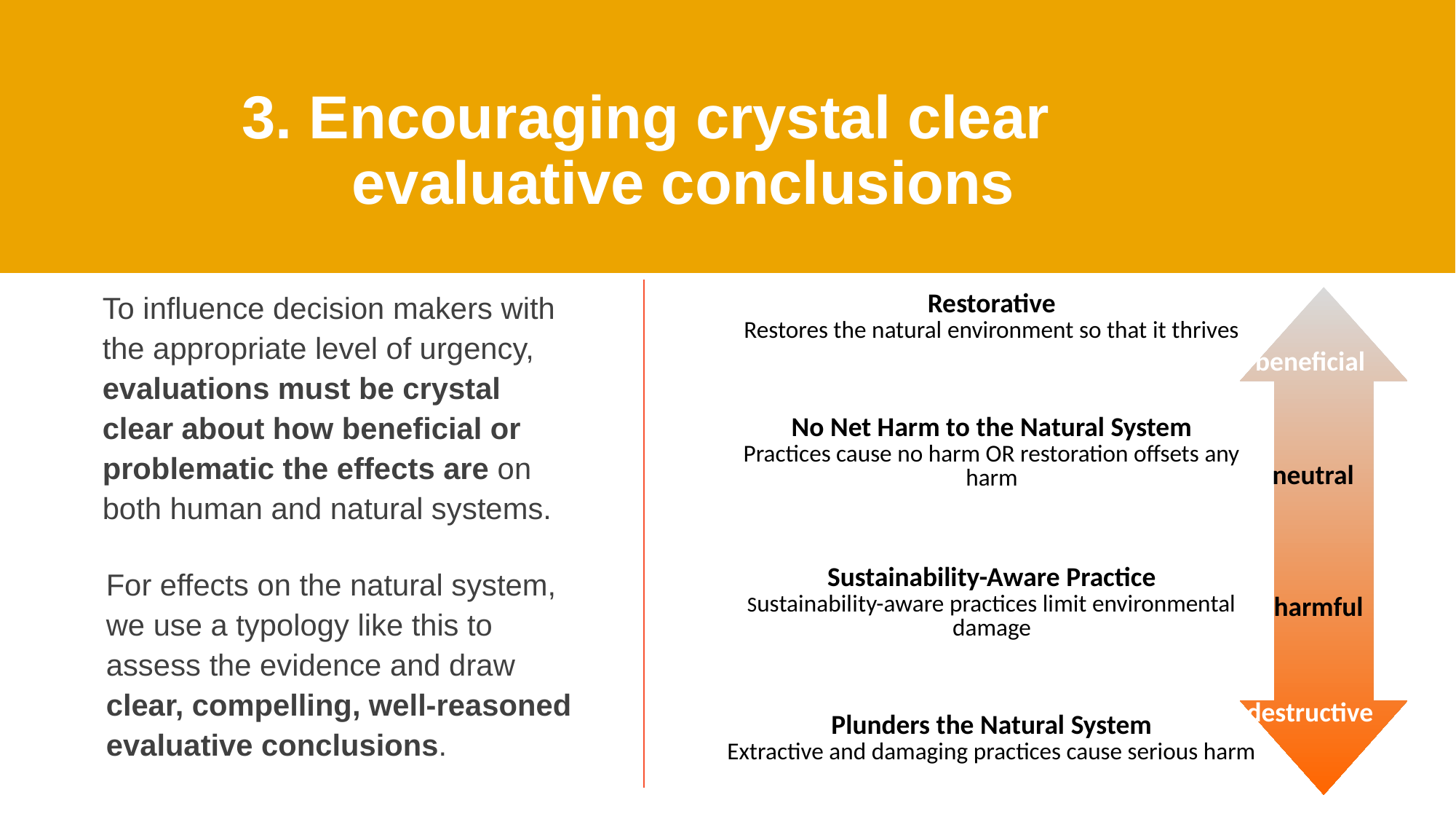

# 3. Encouraging crystal clear evaluative conclusions
To influence decision makers with the appropriate level of urgency, evaluations must be crystal clear about how beneficial or problematic the effects are on both human and natural systems.
For effects on the natural system, we use a typology like this to
assess the evidence and draw
clear, compelling, well-reasoned evaluative conclusions.
| Restorative Restores the natural environment so that it thrives |
| --- |
|  |
| No Net Harm to the Natural System Practices cause no harm OR restoration offsets any harm |
|  |
| Sustainability-Aware Practice Sustainability-aware practices limit environmental damage |
|  |
| Plunders the Natural System Extractive and damaging practices cause serious harm |

beneficial
neutral
harmful
destructive